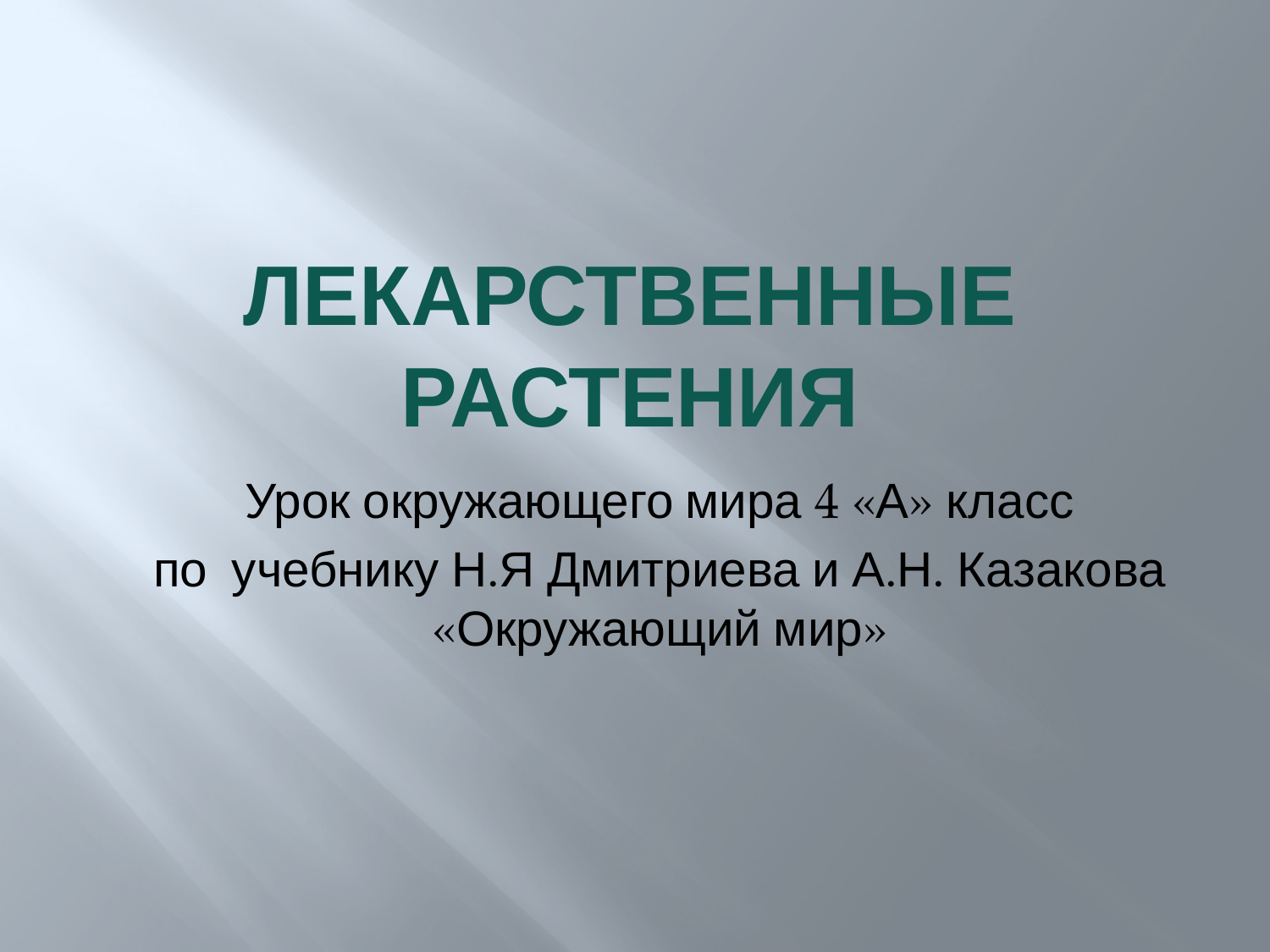

# Лекарственные растения
Урок окружающего мира 4 «А» класс
по  учебнику Н.Я Дмитриева и А.Н. Казакова «Окружающий мир»